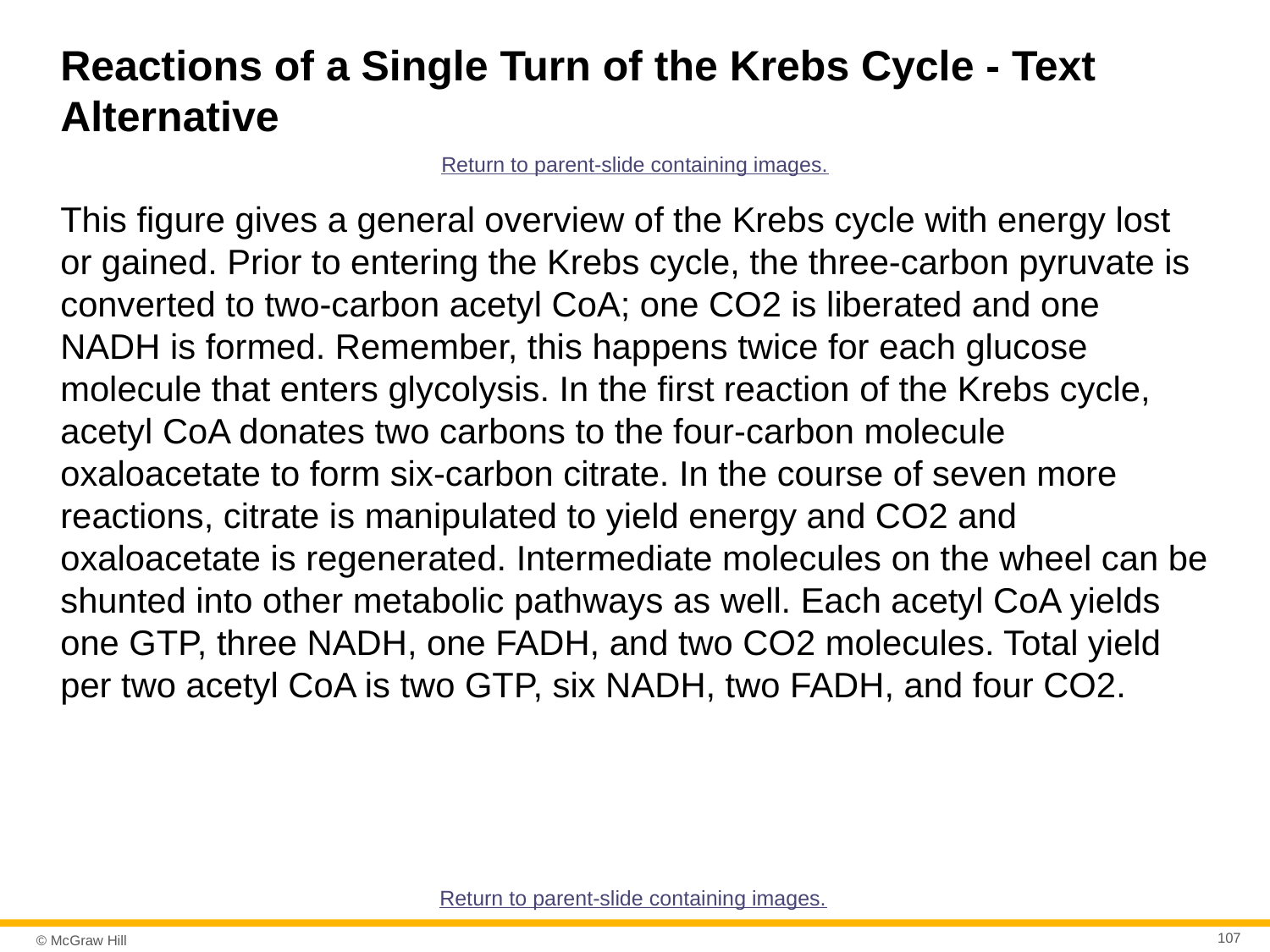

# Reactions of a Single Turn of the Krebs Cycle - Text Alternative
Return to parent-slide containing images.
This figure gives a general overview of the Krebs cycle with energy lost or gained. Prior to entering the Krebs cycle, the three-carbon pyruvate is converted to two-carbon acetyl CoA; one CO2 is liberated and one NADH is formed. Remember, this happens twice for each glucose molecule that enters glycolysis. In the first reaction of the Krebs cycle, acetyl CoA donates two carbons to the four-carbon molecule oxaloacetate to form six-carbon citrate. In the course of seven more reactions, citrate is manipulated to yield energy and CO2 and oxaloacetate is regenerated. Intermediate molecules on the wheel can be shunted into other metabolic pathways as well. Each acetyl CoA yields one GTP, three NADH, one FADH, and two CO2 molecules. Total yield per two acetyl CoA is two GTP, six NADH, two FADH, and four CO2.
Return to parent-slide containing images.